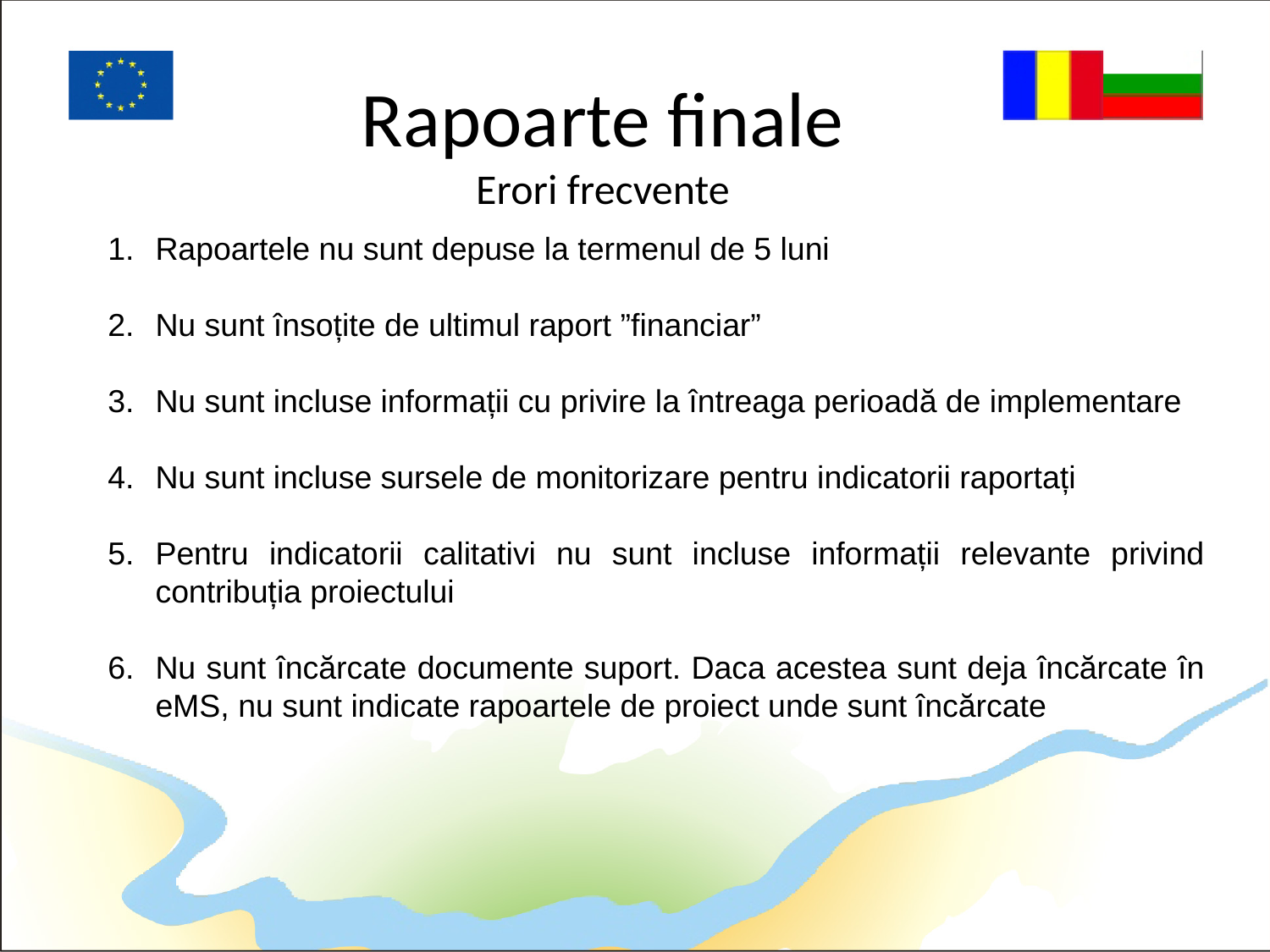

# Rapoarte finale Erori frecvente
Rapoartele nu sunt depuse la termenul de 5 luni

Nu sunt însoțite de ultimul raport ”financiar”

Nu sunt incluse informații cu privire la întreaga perioadă de implementare

Nu sunt incluse sursele de monitorizare pentru indicatorii raportați

Pentru indicatorii calitativi nu sunt incluse informații relevante privind contribuția proiectului

Nu sunt încărcate documente suport. Daca acestea sunt deja încărcate în eMS, nu sunt indicate rapoartele de proiect unde sunt încărcate